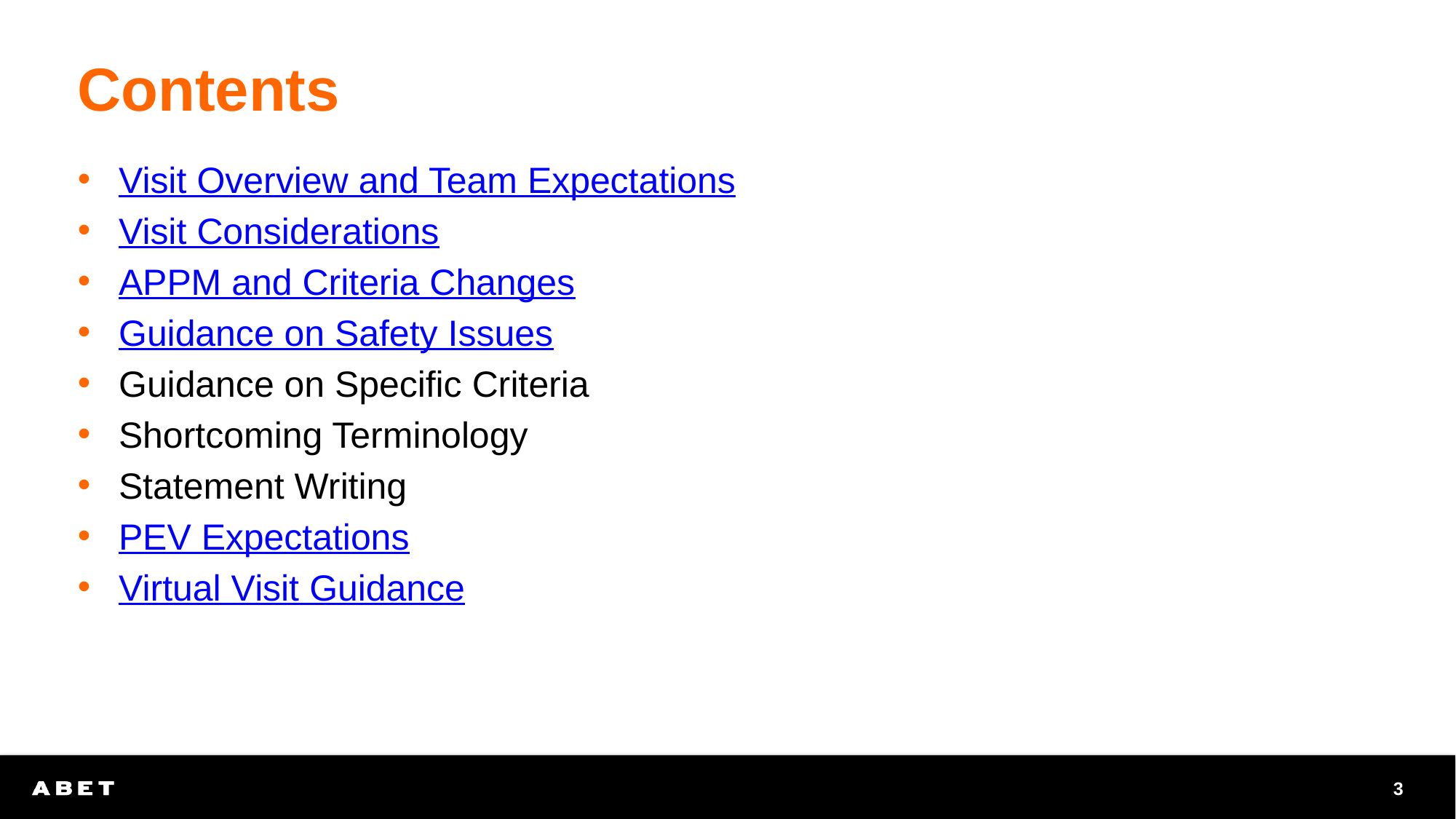

# Contents
Visit Overview and Team Expectations
Visit Considerations
APPM and Criteria Changes
Guidance on Safety Issues
Guidance on Specific Criteria
Shortcoming Terminology
Statement Writing
PEV Expectations
Virtual Visit Guidance